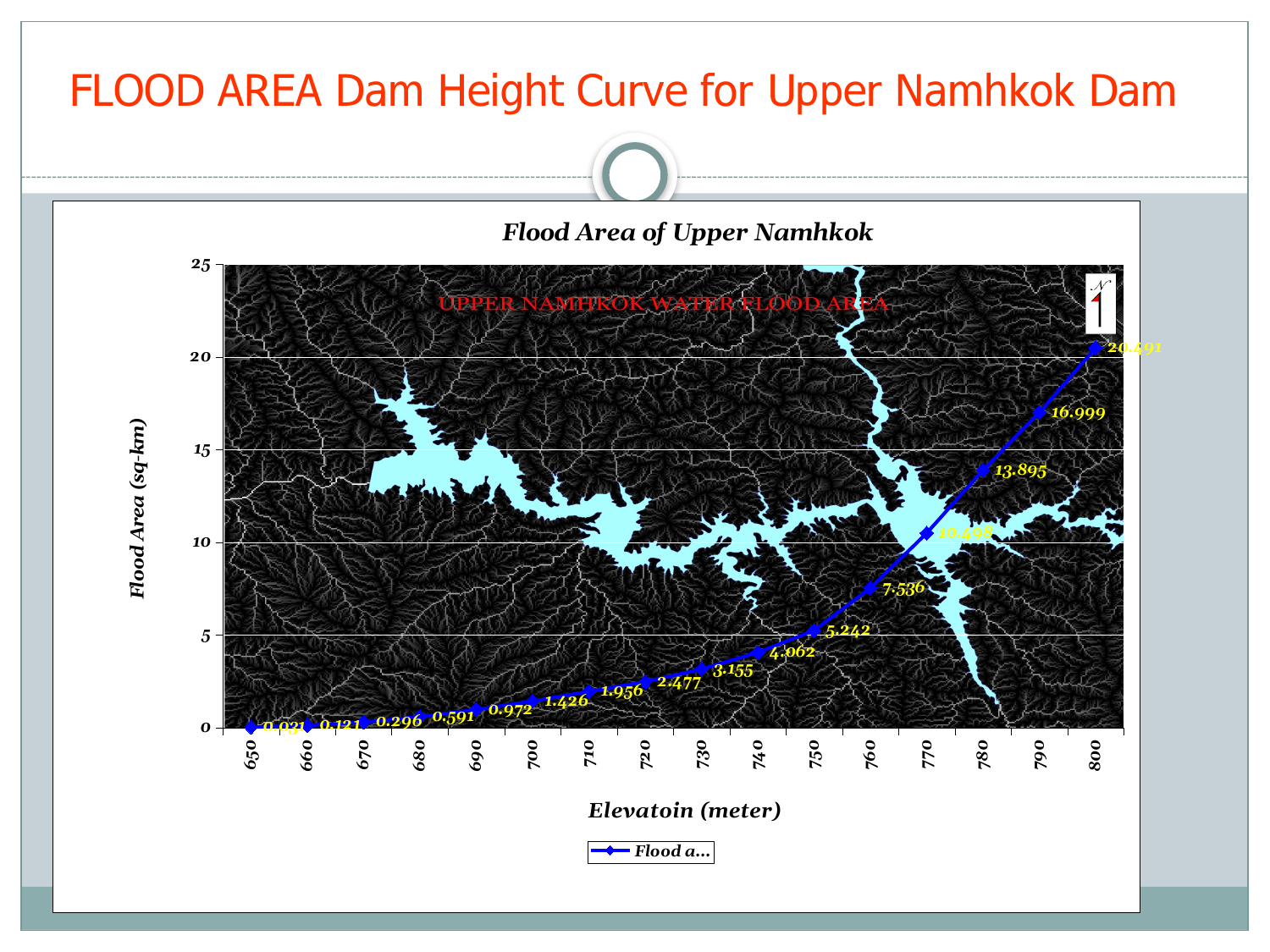

# FLOOD AREA Dam Height Curve for Upper Namhkok Dam

### Chart: Flood Area of Upper Namhkok

| Category | Flood area |
|---|---|
| 650.0 | 0.031 |
| 660.0 | 0.121 |
| 670.0 | 0.296 |
| 680.0 | 0.591 |
| 690.0 | 0.972 |
| 700.0 | 1.425999999999999 |
| 710.0 | 1.956 |
| 720.0 | 2.476999999999999 |
| 730.0 | 3.155 |
| 740.0 | 4.061999999999998 |
| 750.0 | 5.242 |
| 760.0 | 7.536 |
| 770.0 | 10.498 |
| 780.0 | 13.895 |
| 790.0 | 16.99899999999999 |
| 800.0 | 20.491 |